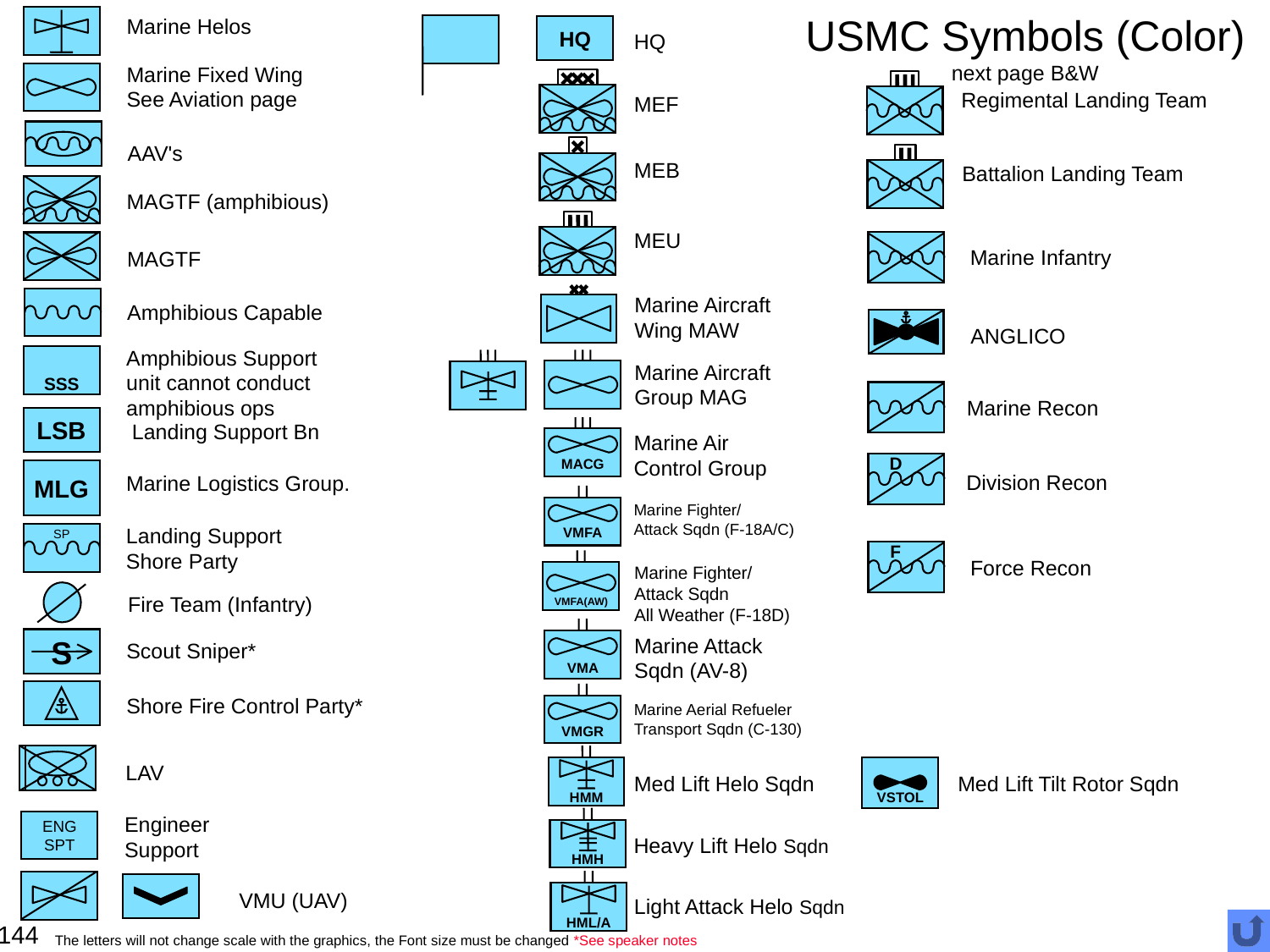

# USMC Symbols (Color) next page B&W
Marine Helos

HQ
HQ
Marine Fixed Wing
See Aviation page

Regimental Landing Team
MEF

AAV's

MEB
Battalion Landing Team

MAGTF (amphibious)

MEU

Marine Infantry
MAGTF

Amphibious Capable

Marine Aircraft
Wing MAW

ANGLICO
Amphibious Support
unit cannot conduct
amphibious ops

SSS

Marine Aircraft
Group MAG

Marine Recon

LSB

MACG
 Landing Support Bn
Marine Air
Control Group
D

MLG
Division Recon
Marine Logistics Group.

VMFA
Marine Fighter/
Attack Sqdn (F-18A/C)
Landing Support
Shore Party

SP

F

VMFA(AW)
Force Recon
Marine Fighter/
Attack Sqdn
All Weather (F-18D)

Fire Team (Infantry)

VMA

S

Marine Attack
Sqdn (AV-8)
Scout Sniper*

VMGR
Shore Fire Control Party*
Marine Aerial Refueler
Transport Sqdn (C-130)

HMM

VSTOL
LAV
Med Lift Helo Sqdn
Med Lift Tilt Rotor Sqdn

HMH
Engineer
Support

ENG
SPT
Heavy Lift Helo Sqdn

HML/A

VMU (UAV)
Light Attack Helo Sqdn
144

 The letters will not change scale with the graphics, the Font size must be changed *See speaker notes